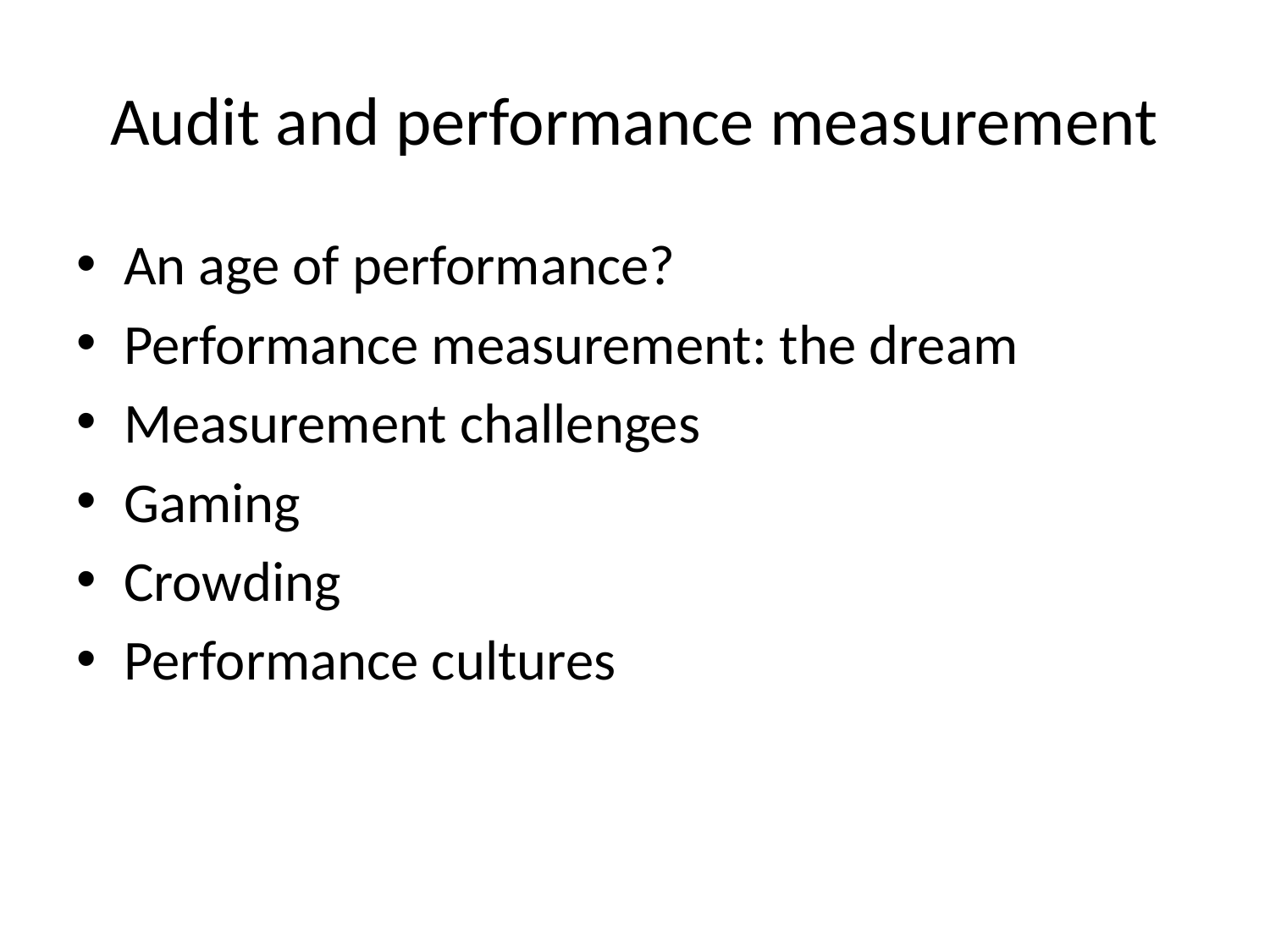

# Audit and performance measurement
An age of performance?
Performance measurement: the dream
Measurement challenges
Gaming
Crowding
Performance cultures